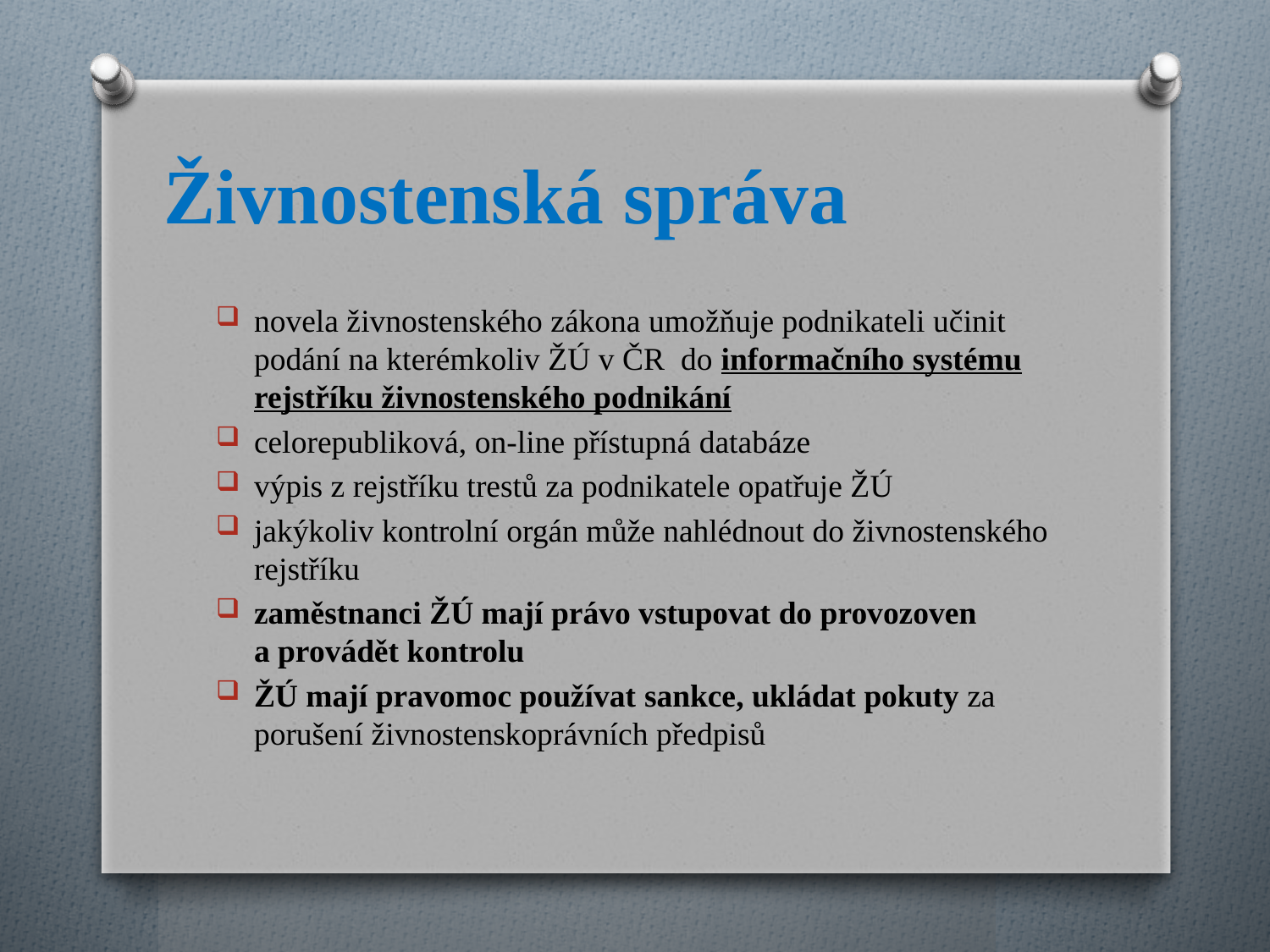

# Živnostenská správa
novela živnostenského zákona umožňuje podnikateli učinit podání na kterémkoliv ŽÚ v ČR  do informačního systému rejstříku živnostenského podnikání
celorepubliková, on-line přístupná databáze
výpis z rejstříku trestů za podnikatele opatřuje ŽÚ
jakýkoliv kontrolní orgán může nahlédnout do živnostenského rejstříku
zaměstnanci ŽÚ mají právo vstupovat do provozoven
a provádět kontrolu
ŽÚ mají pravomoc používat sankce, ukládat pokuty za porušení živnostenskoprávních předpisů